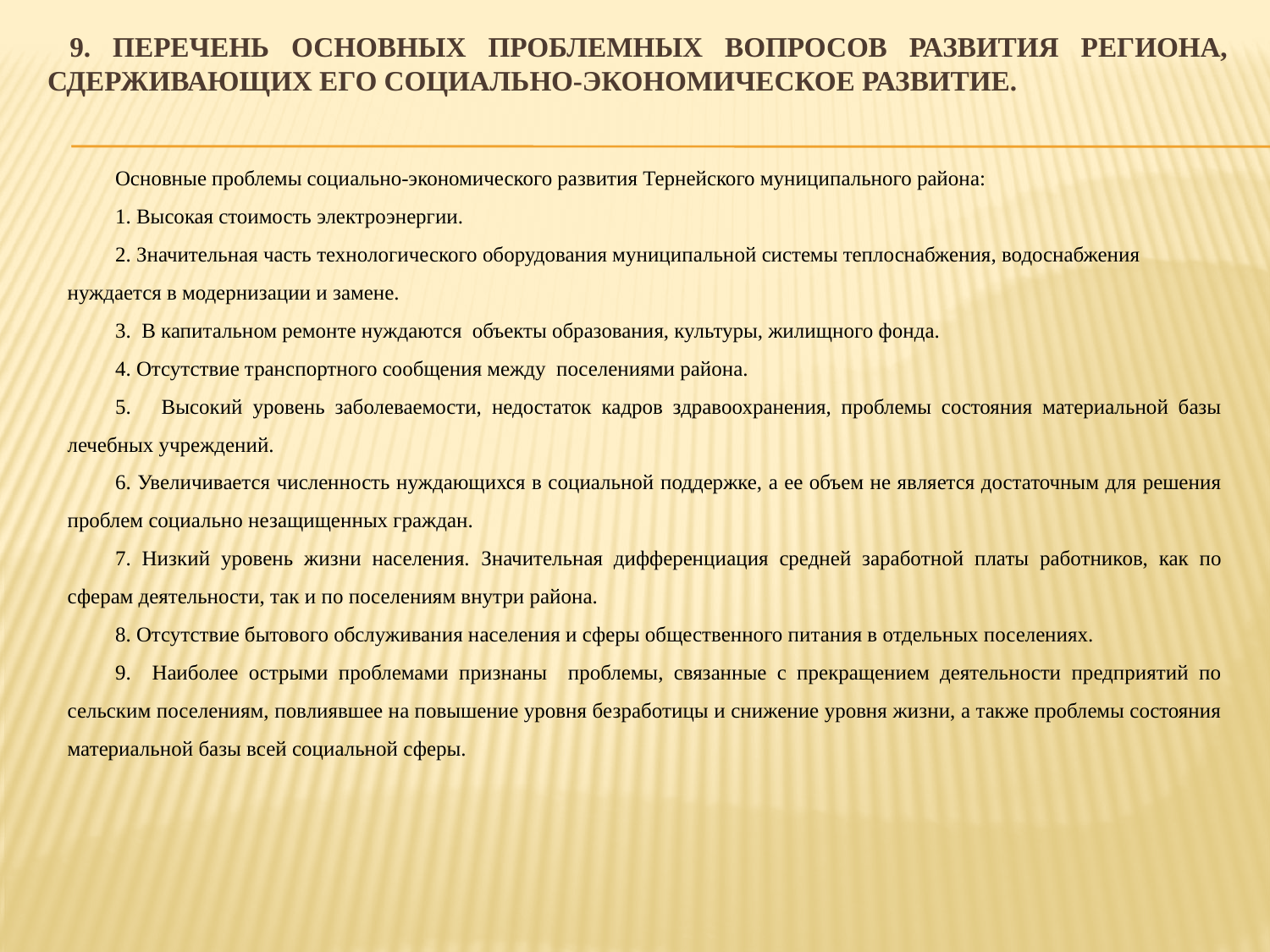

# 9. Перечень основных проблемных вопросов развития региона, сдерживающих его социально-экономическое развитие.
Основные проблемы социально-экономического развития Тернейского муниципального района:
1. Высокая стоимость электроэнергии.
2. Значительная часть технологического оборудования муниципальной системы теплоснабжения, водоснабжения нуждается в модернизации и замене.
3.  В капитальном ремонте нуждаются  объекты образования, культуры, жилищного фонда.
4. Отсутствие транспортного сообщения между  поселениями района.
5.   Высокий уровень заболеваемости, недостаток кадров здравоохранения, проблемы состояния материальной базы лечебных учреждений.
6. Увеличивается численность нуждающихся в социальной поддержке, а ее объем не является достаточным для решения проблем социально незащищенных граждан.
7. Низкий уровень жизни населения. Значительная дифференциация средней заработной платы работников, как по сферам деятельности, так и по поселениям внутри района.
8. Отсутствие бытового обслуживания населения и сферы общественного питания в отдельных поселениях.
9.  Наиболее острыми проблемами признаны  проблемы, связанные с прекращением деятельности предприятий по сельским поселениям, повлиявшее на повышение уровня безработицы и снижение уровня жизни, а также проблемы состояния материальной базы всей социальной сферы.